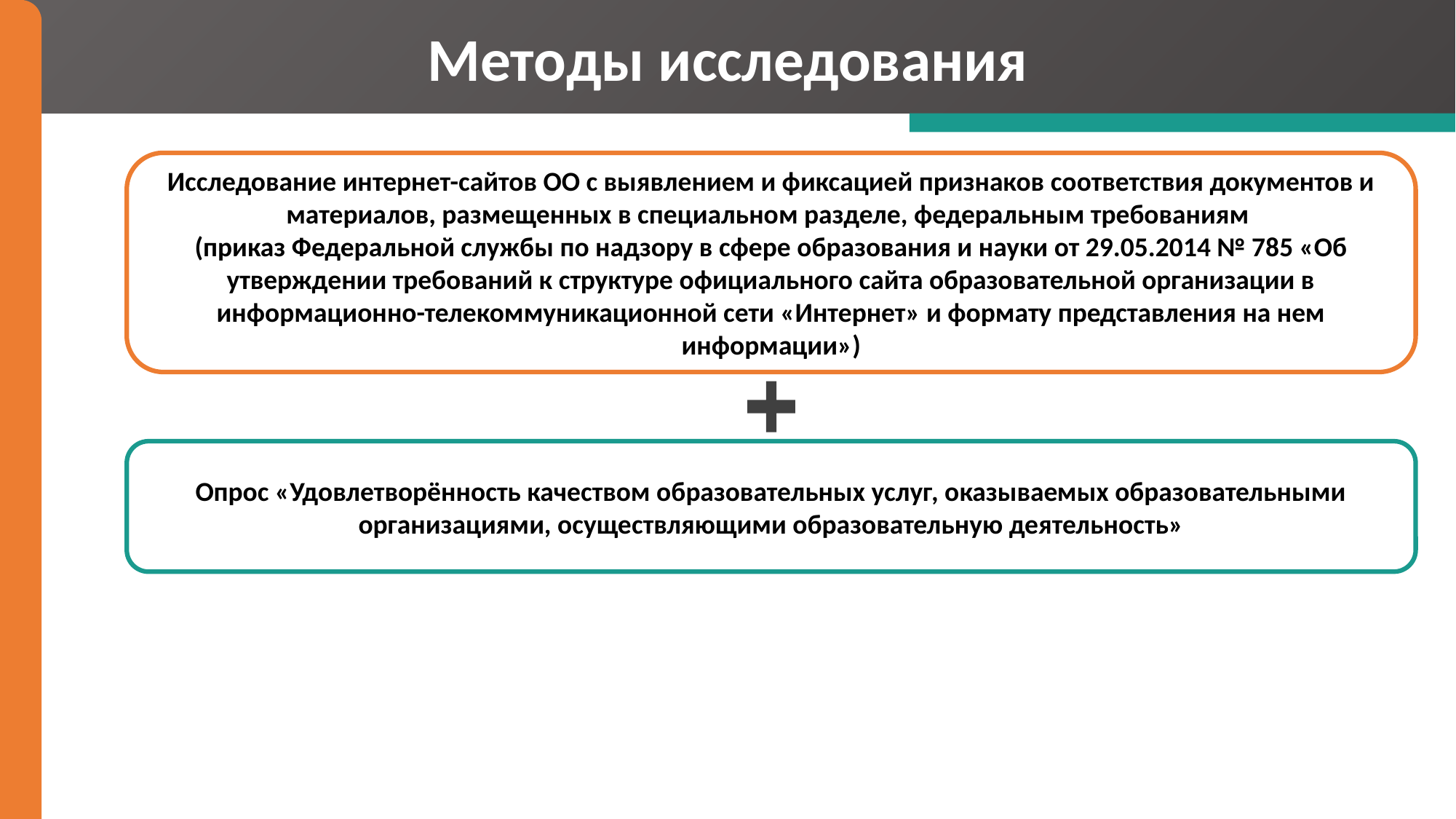

Методы исследования

Исследование интернет-сайтов ОО с выявлением и фиксацией признаков соответствия документов и материалов, размещенных в специальном разделе, федеральным требованиям
(приказ Федеральной службы по надзору в сфере образования и науки от 29.05.2014 № 785 «Об утверждении требований к структуре официального сайта образовательной организации в информационно-телекоммуникационной сети «Интернет» и формату представления на нем информации»)

Опрос «Удовлетворённость качеством образовательных услуг, оказываемых образовательными организациями, осуществляющими образовательную деятельность»